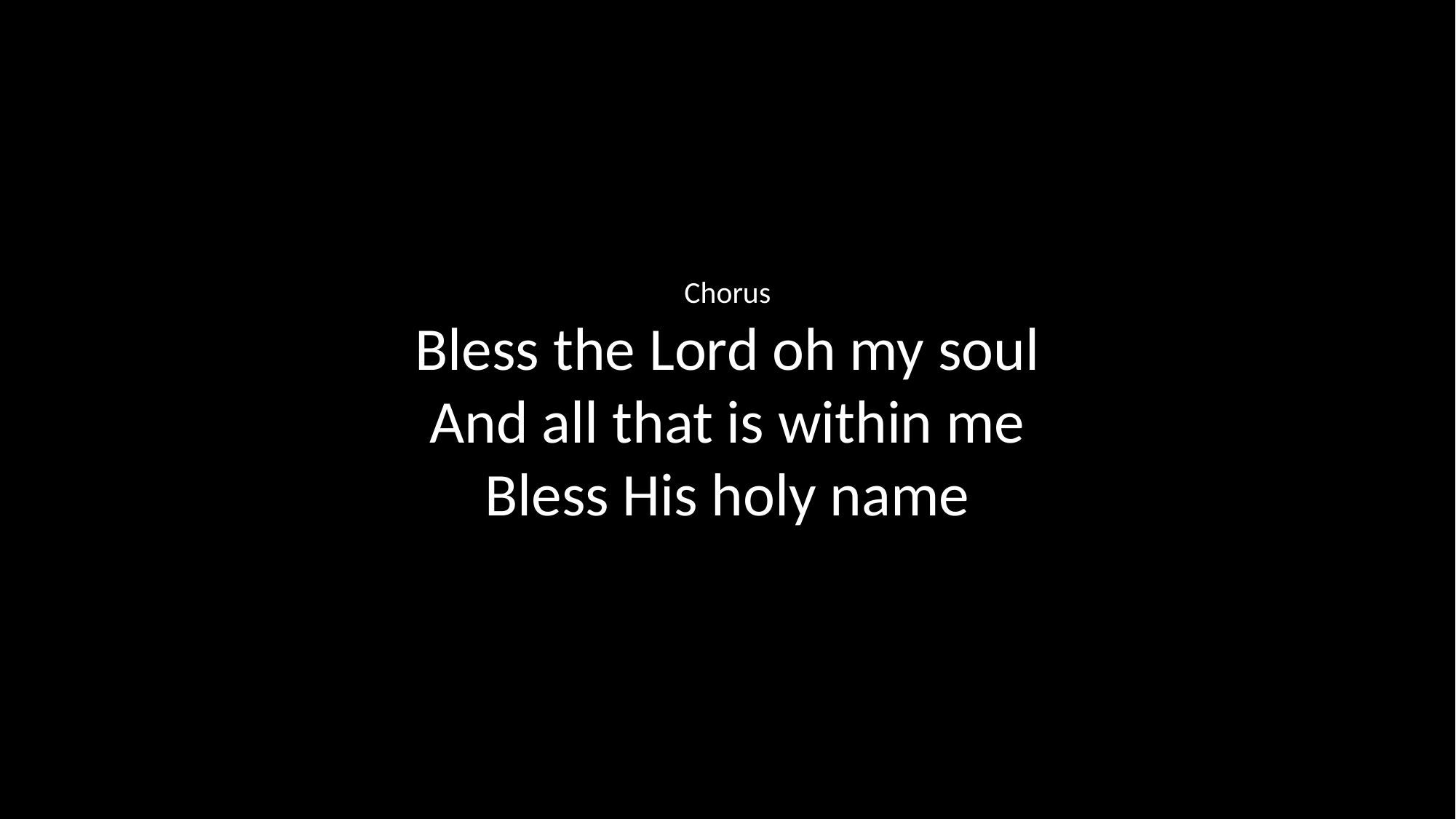

Chorus
Bless the Lord oh my soul
And all that is within me
Bless His holy name